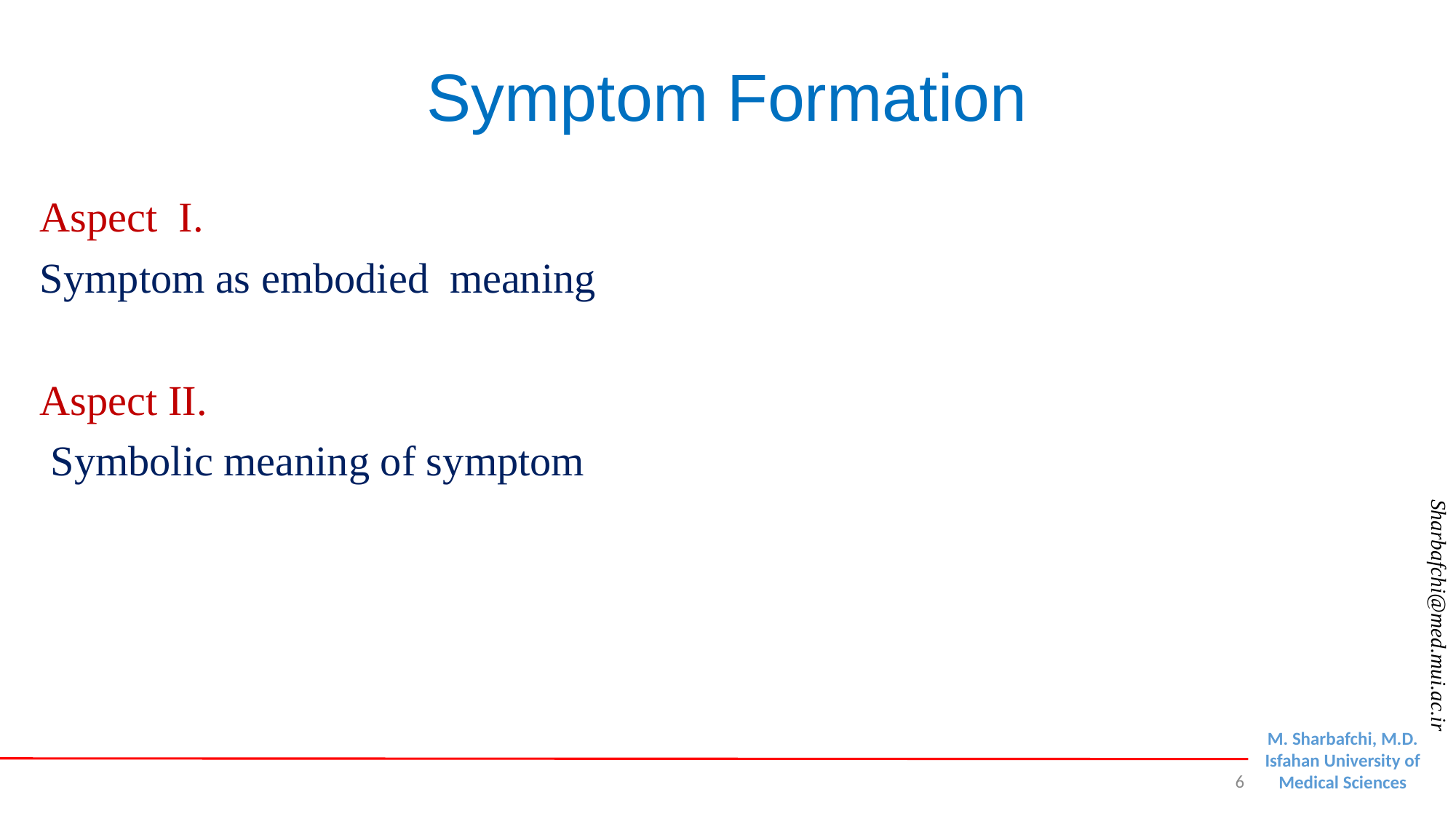

# Symptom Formation
Aspect  I.
Symptom as embodied  meaning

Aspect II.
 Symbolic meaning of symptom

6